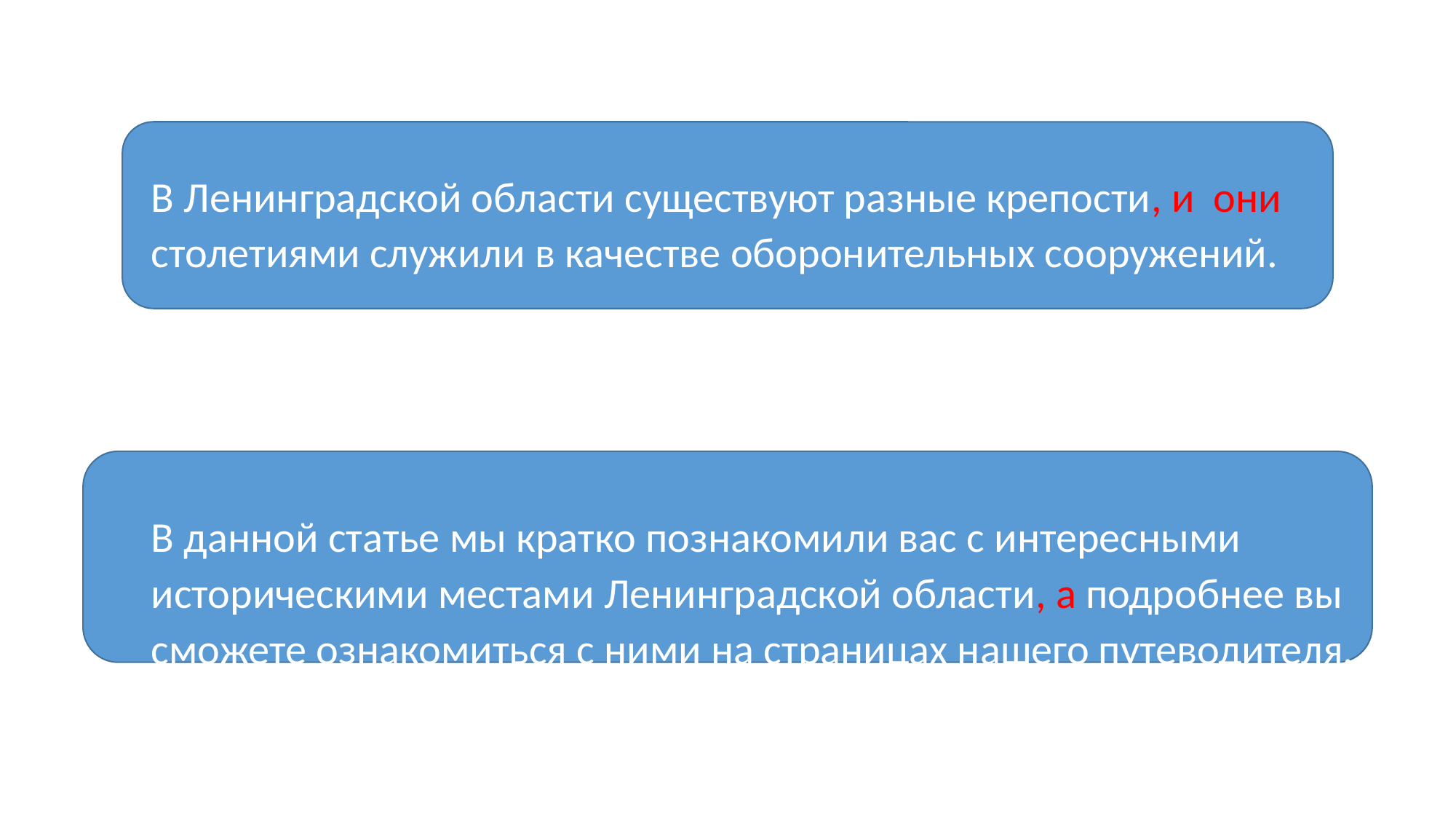

#

В Ленинградской области существуют разные крепости, и  они столетиями служили в качестве оборонительных сооружений.

В данной статье мы кратко познакомили вас с интересными историческими местами Ленинградской области, а подробнее вы сможете ознакомиться с ними на страницах нашего путеводителя.